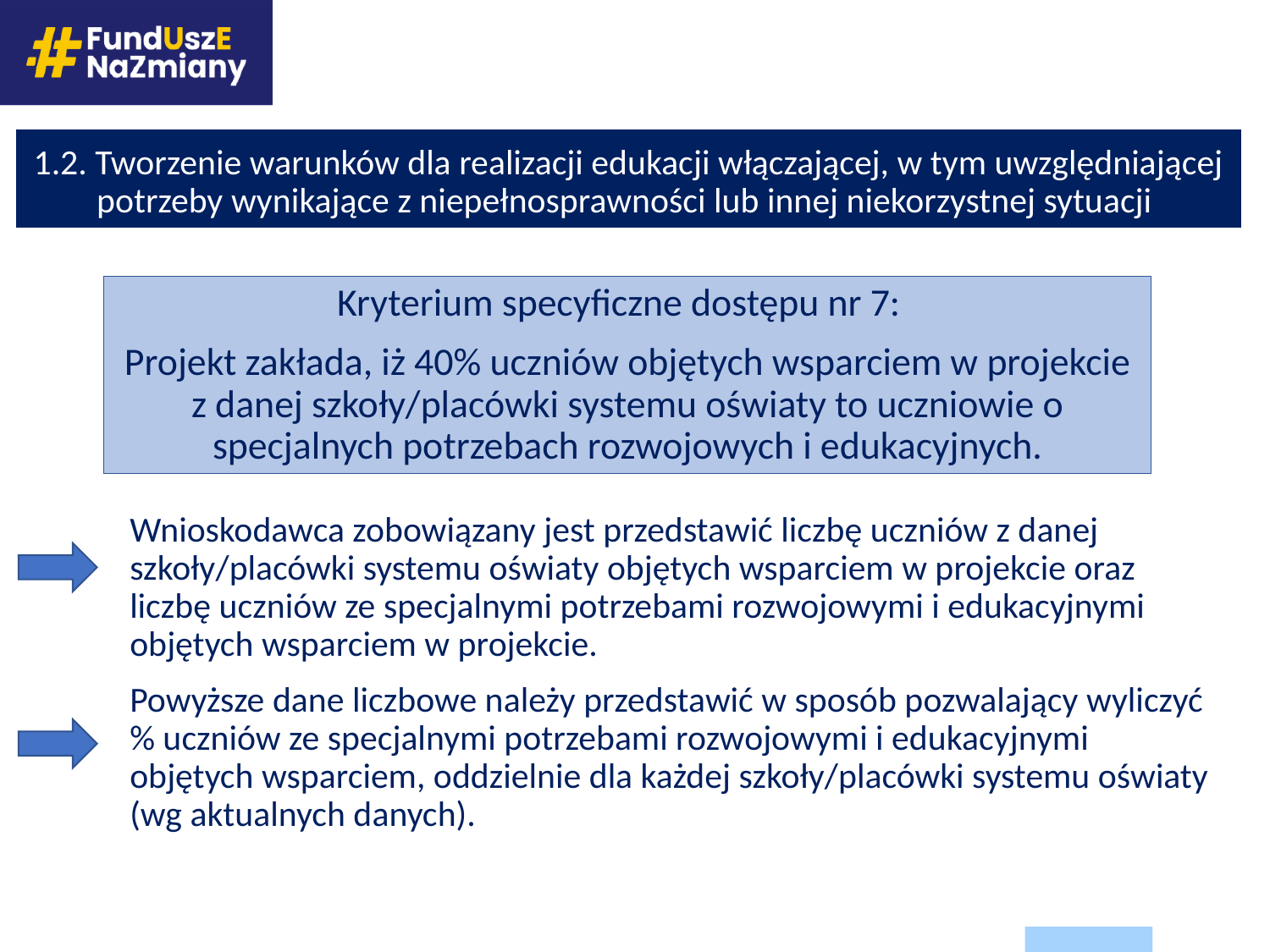

# 1.2. Tworzenie warunków dla realizacji edukacji włączającej, w tym uwzględniającej potrzeby wynikające z niepełnosprawności lub innej niekorzystnej sytuacji
Kryterium specyficzne dostępu nr 7:
Projekt zakłada, iż 40% uczniów objętych wsparciem w projekcie z danej szkoły/placówki systemu oświaty to uczniowie o specjalnych potrzebach rozwojowych i edukacyjnych.
Wnioskodawca zobowiązany jest przedstawić liczbę uczniów z danej szkoły/placówki systemu oświaty objętych wsparciem w projekcie oraz liczbę uczniów ze specjalnymi potrzebami rozwojowymi i edukacyjnymi objętych wsparciem w projekcie.
Powyższe dane liczbowe należy przedstawić w sposób pozwalający wyliczyć % uczniów ze specjalnymi potrzebami rozwojowymi i edukacyjnymi objętych wsparciem, oddzielnie dla każdej szkoły/placówki systemu oświaty (wg aktualnych danych).